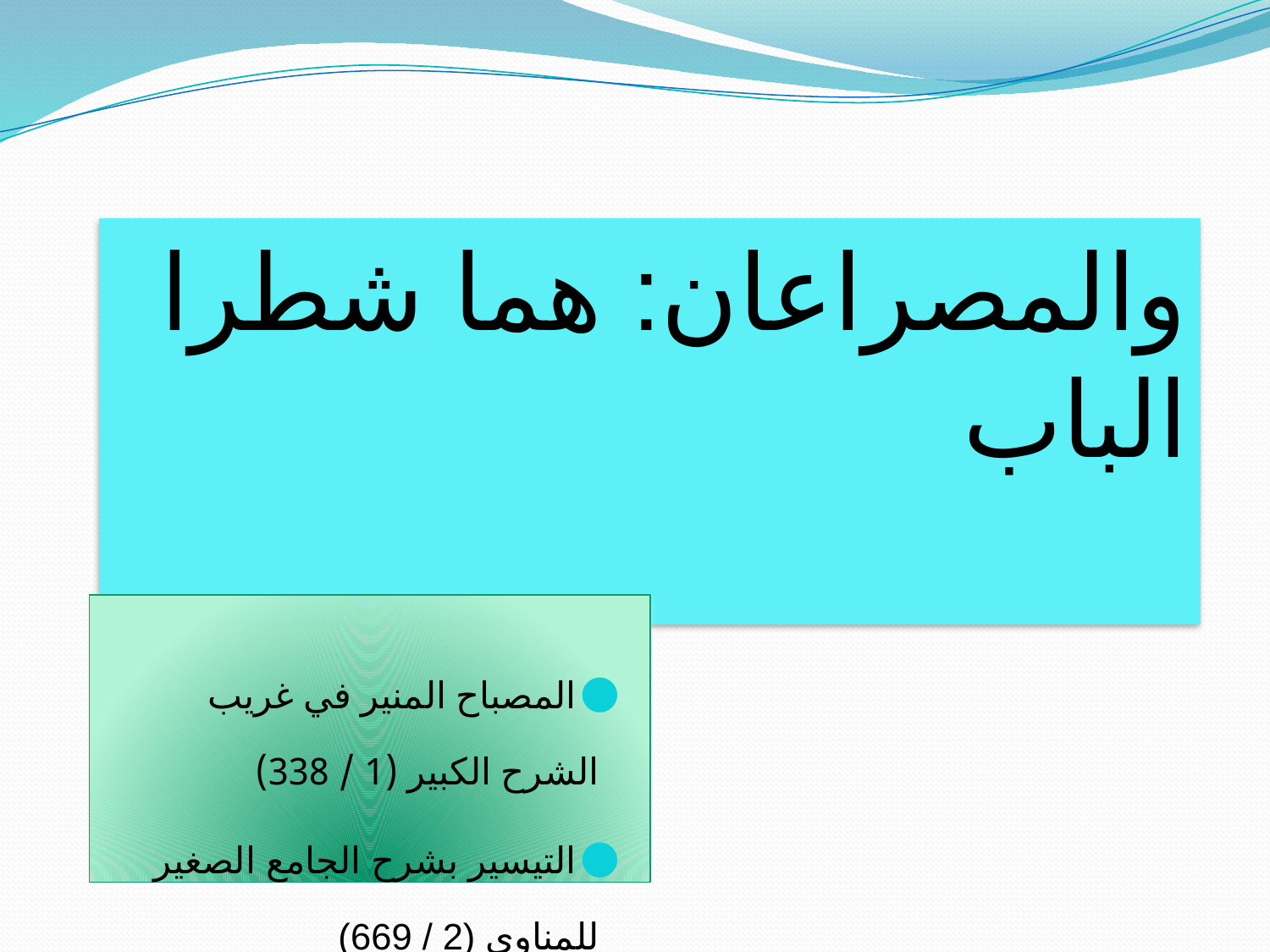

والمصراعان: هما شطرا الباب

المصباح المنير في غريب الشرح الكبير (1 / 338)
التيسير بشرح الجامع الصغير للمناوى (2 / 669)